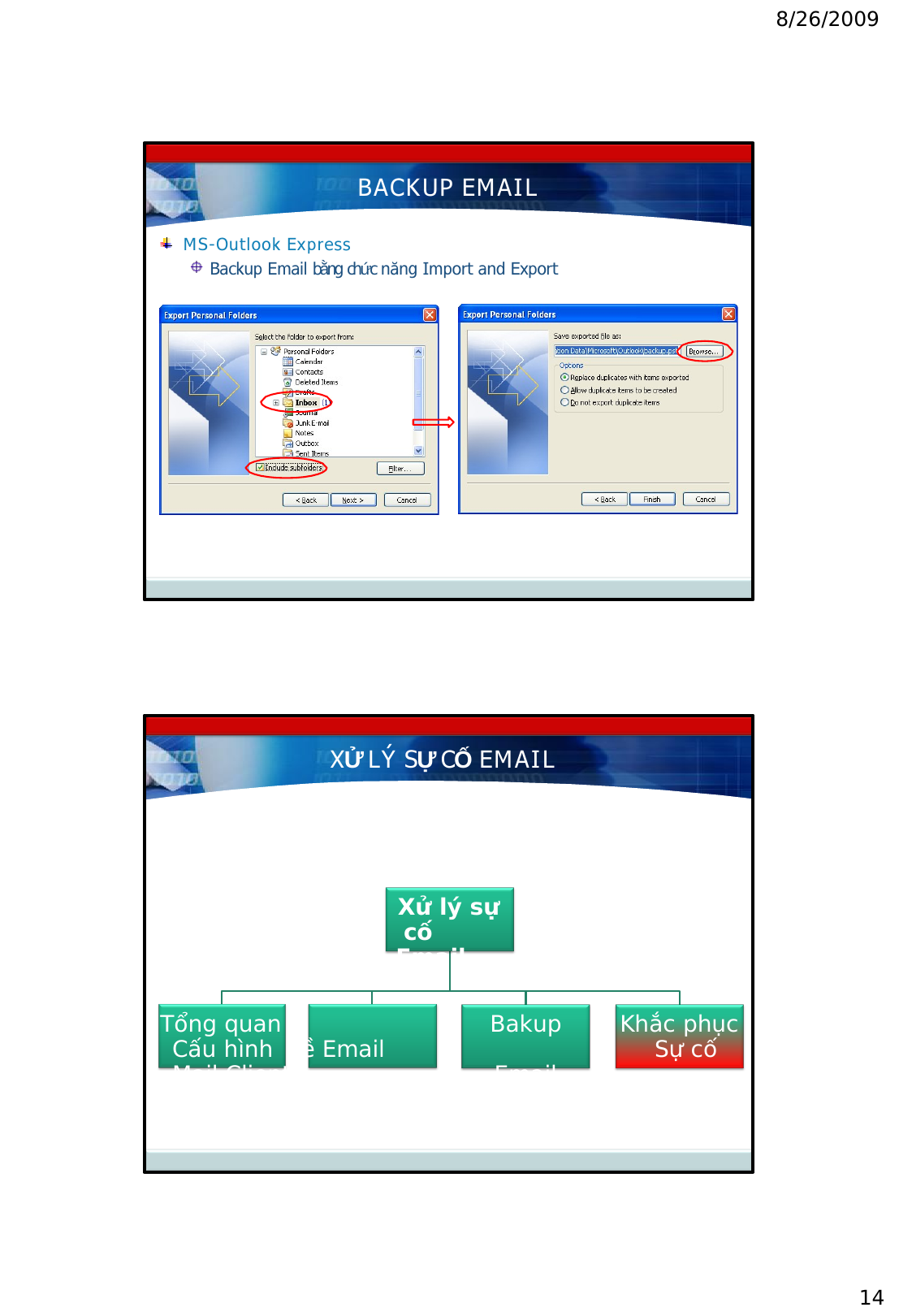

8/26/2009

BACKUP EMAIL

MS-Outlook Express
Backup Email bằng chức năng Import and Export

XỬ LÝ SỰ CỐ EMAIL

Xử lý sự  cố Email

Tổng quan		Cấu hình  về Email	Mail Client
Bakup  Email
Khắc phục  Sự cố

14